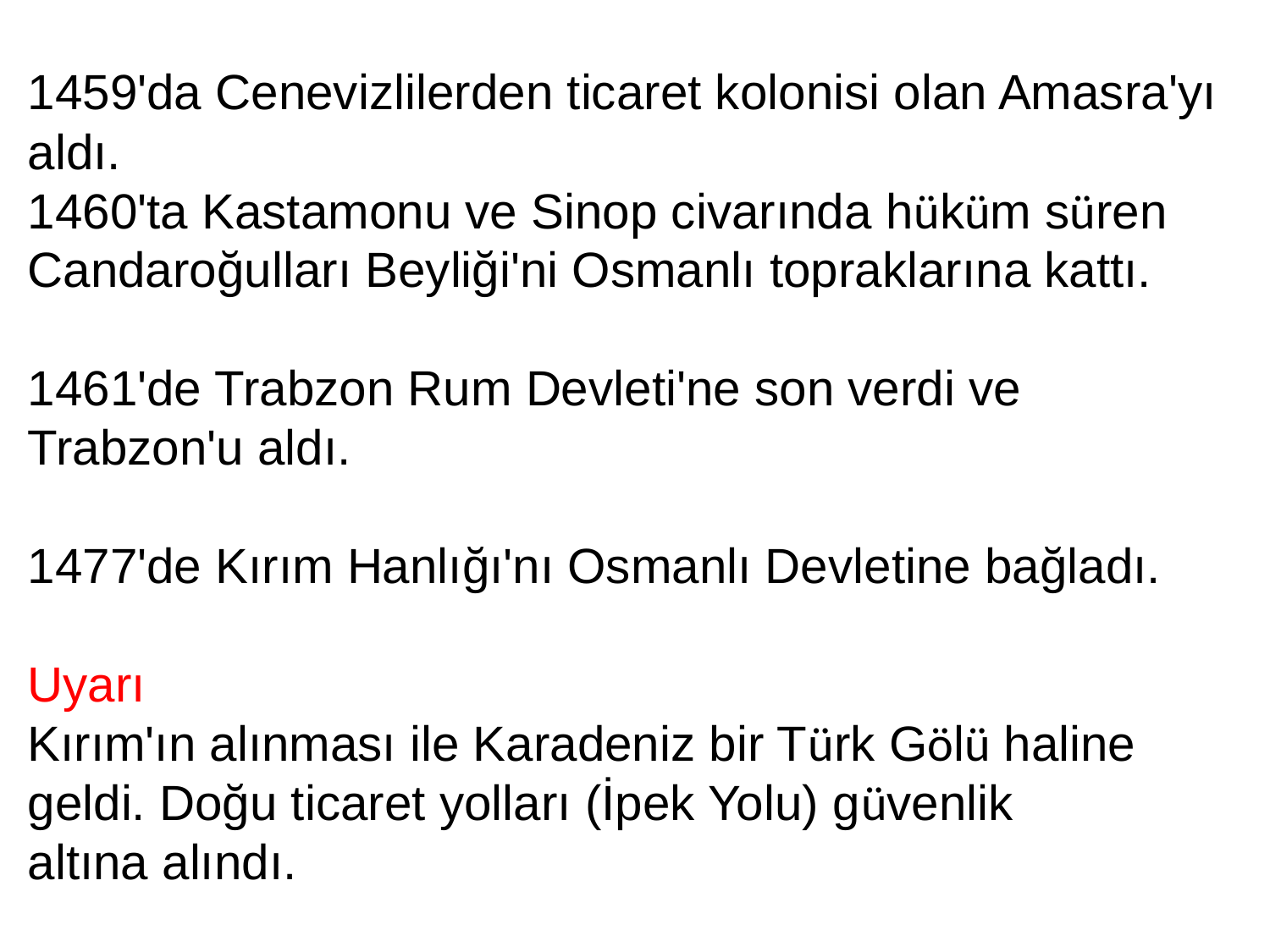

1459'da Cenevizlilerden ticaret kolonisi olan Amasra'yı aldı.
1460'ta Kastamonu ve Sinop civarında hüküm süren Candaroğulları Beyliği'ni Osmanlı topraklarına kattı.

1461'de Trabzon Rum Devleti'ne son verdi ve Trabzon'u aldı.

1477'de Kırım Hanlığı'nı Osmanlı Devletine bağladı.

Uyarı
Kırım'ın alınması ile Karadeniz bir Türk Gölü haline geldi. Doğu ticaret yolları (İpek Yolu) güvenlik
altına alındı.